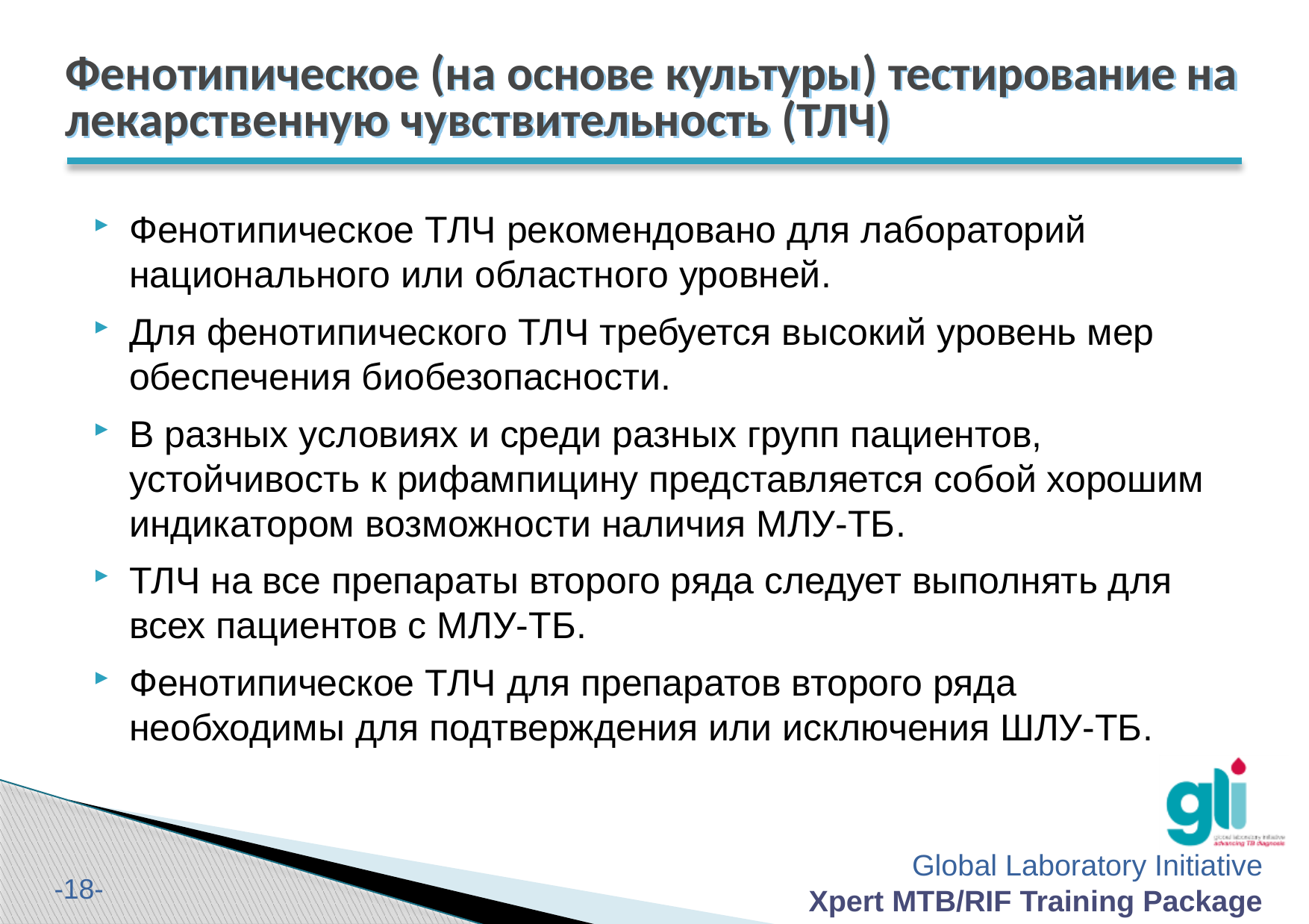

# Фенотипическое (на основе культуры) тестирование на лекарственную чувствительность (ТЛЧ)
Фенотипическое ТЛЧ рекомендовано для лабораторий национального или областного уровней.
Для фенотипического ТЛЧ требуется высокий уровень мер обеспечения биобезопасности.
В разных условиях и среди разных групп пациентов, устойчивость к рифампицину представляется собой хорошим индикатором возможности наличия МЛУ-ТБ.
ТЛЧ на все препараты второго ряда следует выполнять для всех пациентов с МЛУ-ТБ.
Фенотипическое ТЛЧ для препаратов второго ряда необходимы для подтверждения или исключения ШЛУ-ТБ.